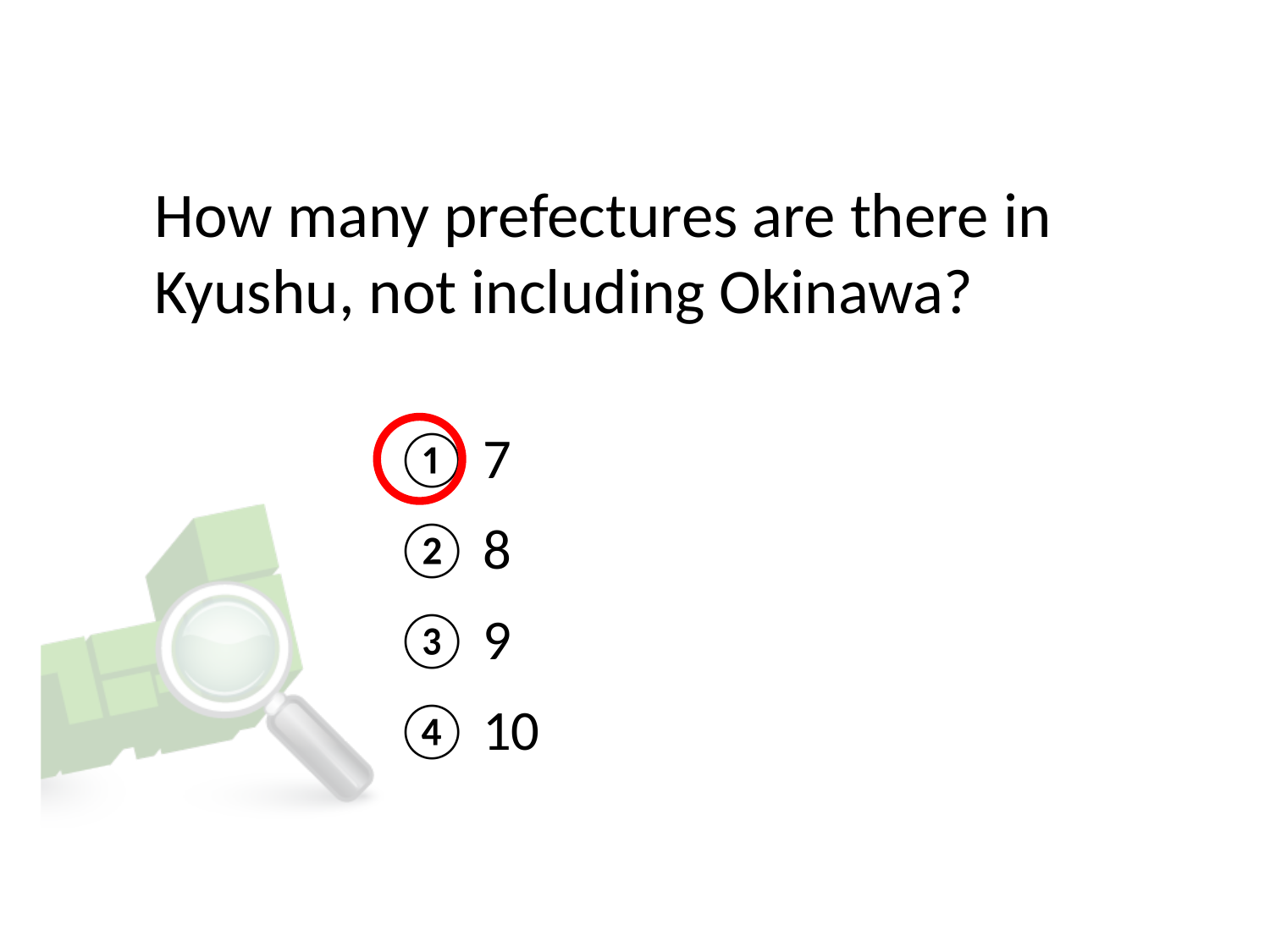

# How many prefectures are there in Kyushu, not including Okinawa?
① 7
② 8
③ 9
④ 10